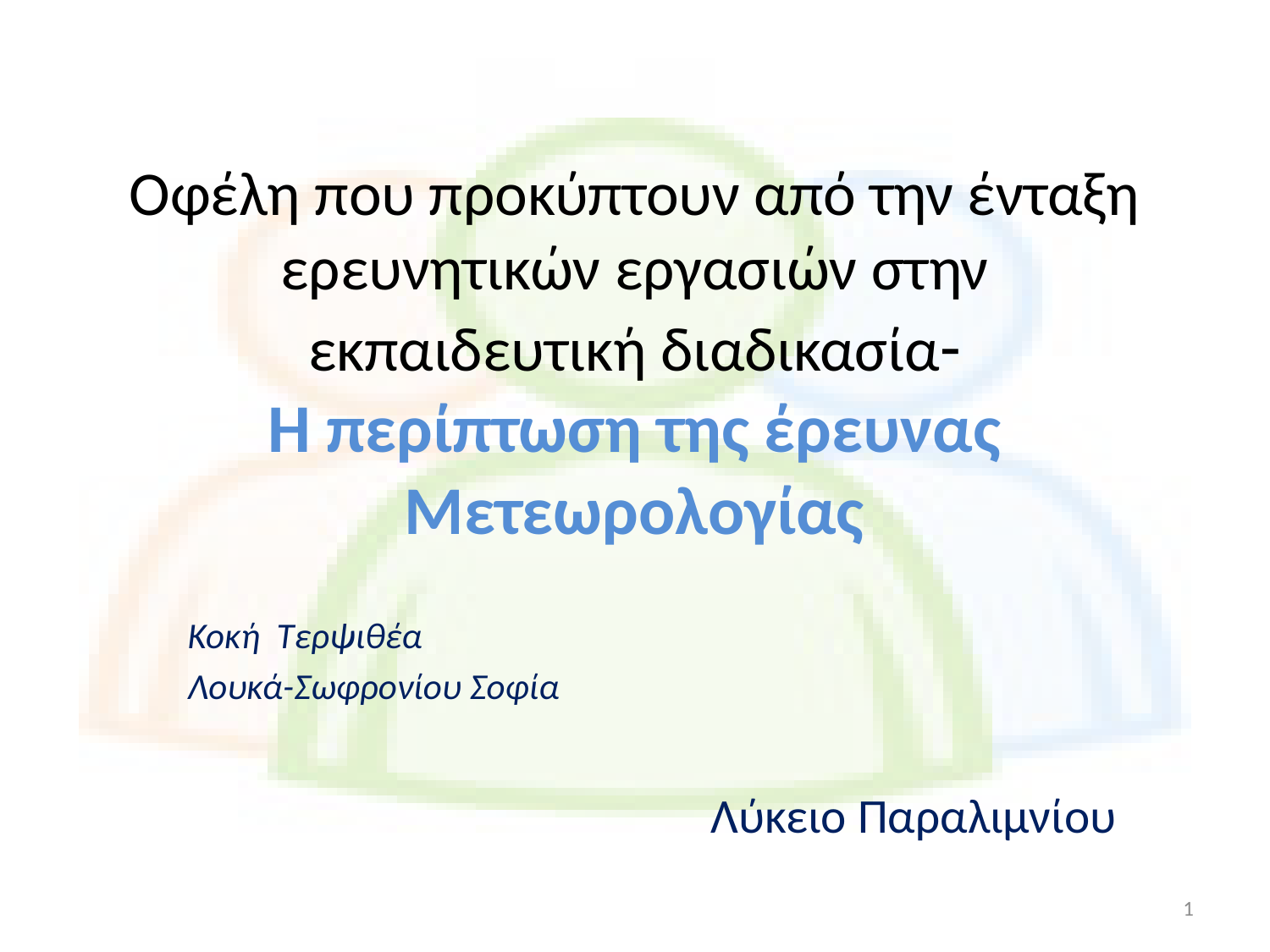

# Οφέλη που προκύπτουν από την ένταξη ερευνητικών εργασιών στην εκπαιδευτική διαδικασία- Η περίπτωση της έρευνας Μετεωρολογίας
Κοκή  Tερψιθέα
Λουκά-Σωφρονίου Σοφία

Λύκειο Παραλιμνίου
1